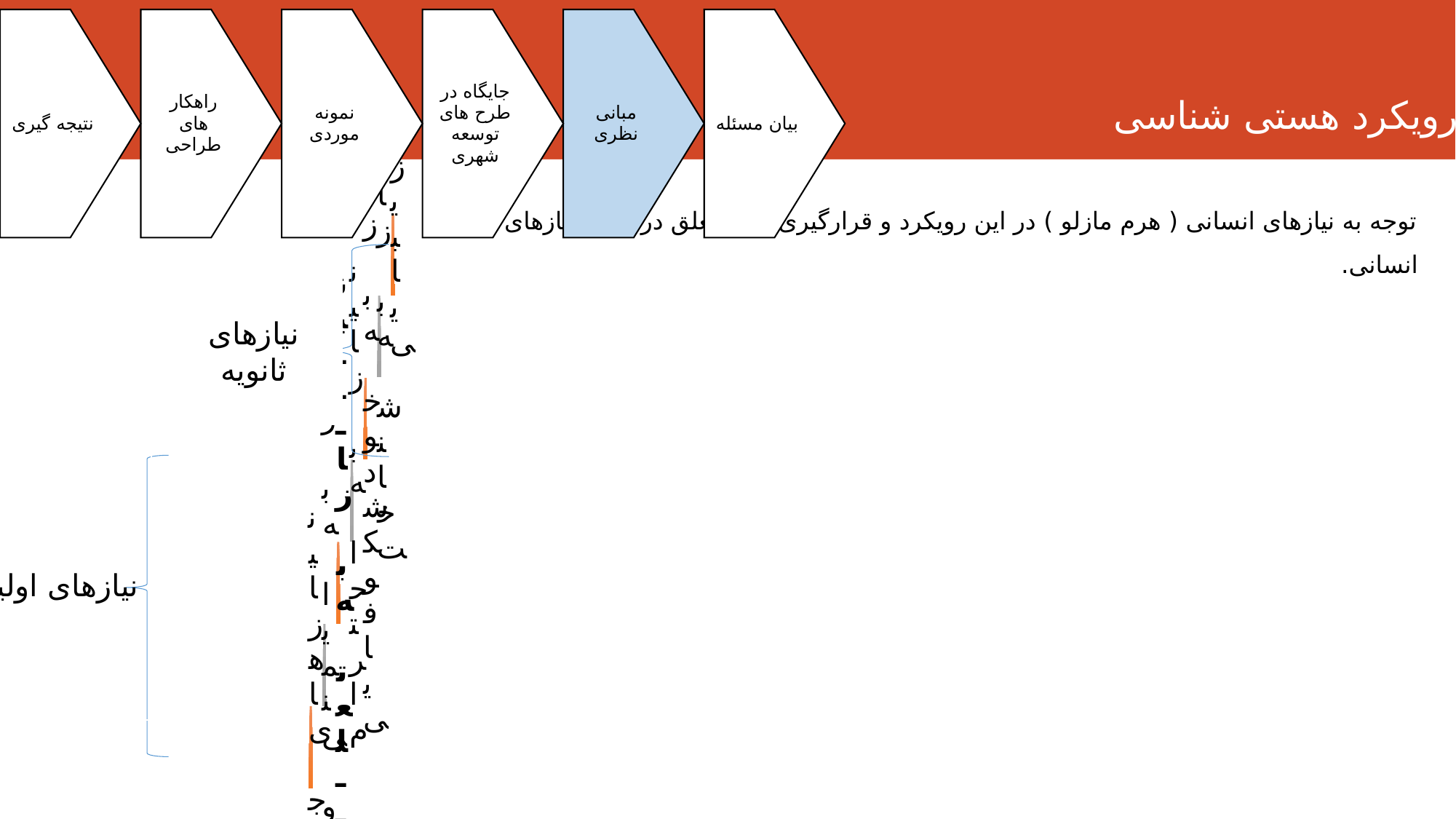

بیان مسئله
جایگاه در طرح های توسعه شهری
نمونه موردی
راهکار های طراحی
نتیجه گیری
مبانی نظری
رویکرد هستی شناسی
توجه به نیازهای انسانی ( هرم مازلو ) در این رویکرد و قرارگیری حس تعلق در گروه نیازهای اولیه انسانی.

نیازهای ثانویه
نیازهای اولیه